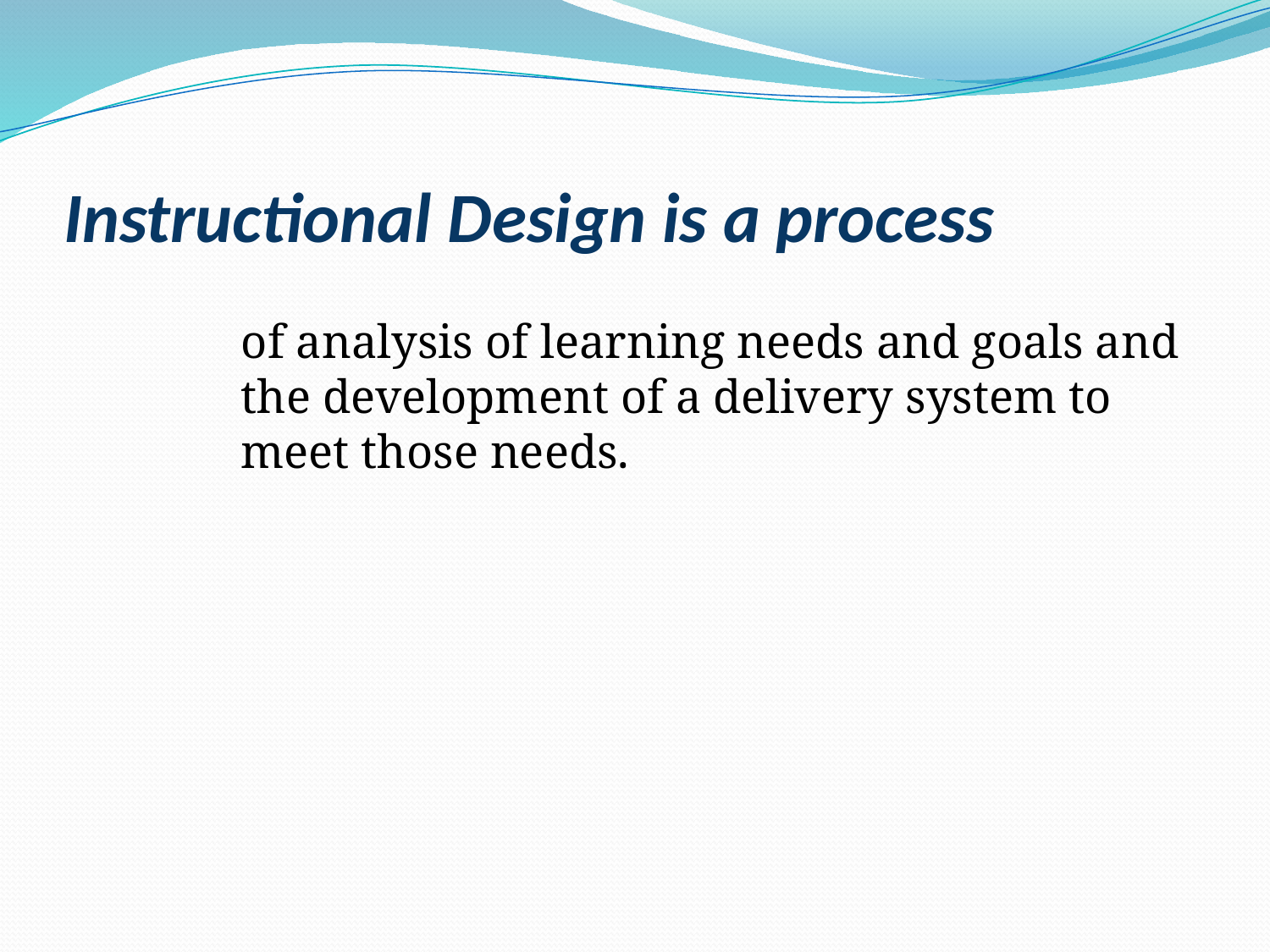

# Instructional Design is a process
	of analysis of learning needs and goals and the development of a delivery system to meet those needs.